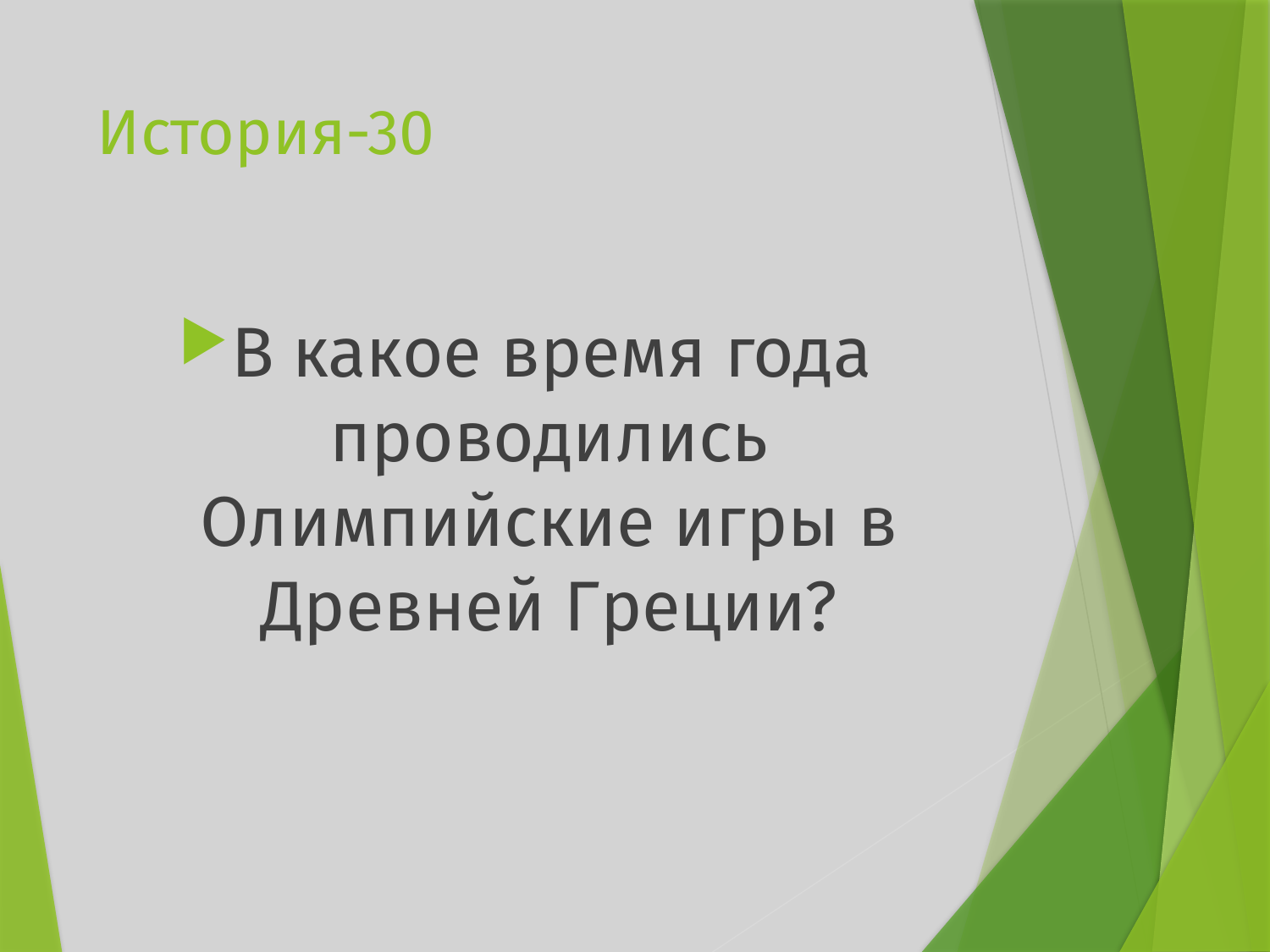

# История-30
В какое время года проводились Олимпийские игры в Древней Греции?